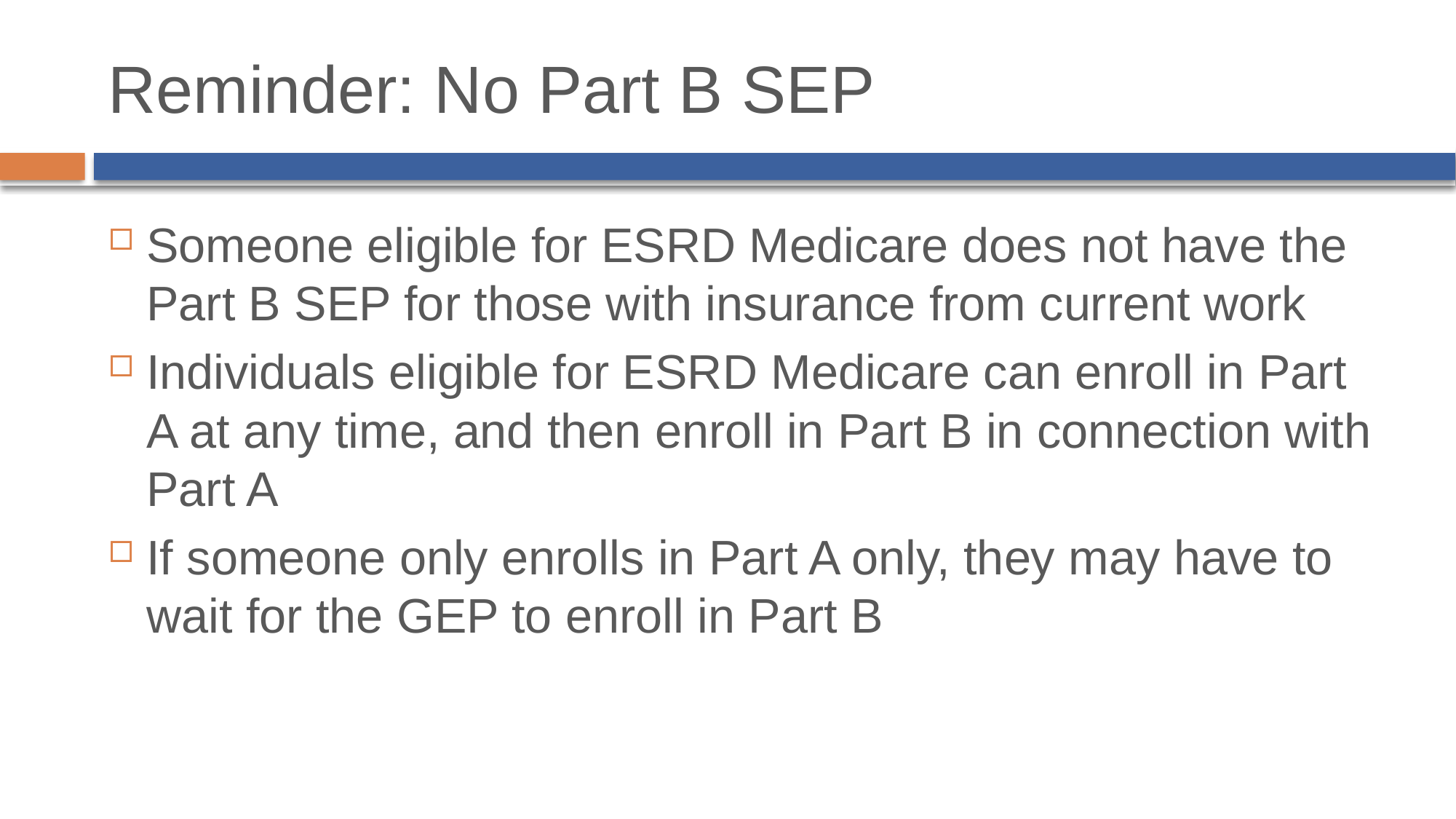

# Reminder: No Part B SEP
Someone eligible for ESRD Medicare does not have the Part B SEP for those with insurance from current work
Individuals eligible for ESRD Medicare can enroll in Part A at any time, and then enroll in Part B in connection with Part A
If someone only enrolls in Part A only, they may have to wait for the GEP to enroll in Part B